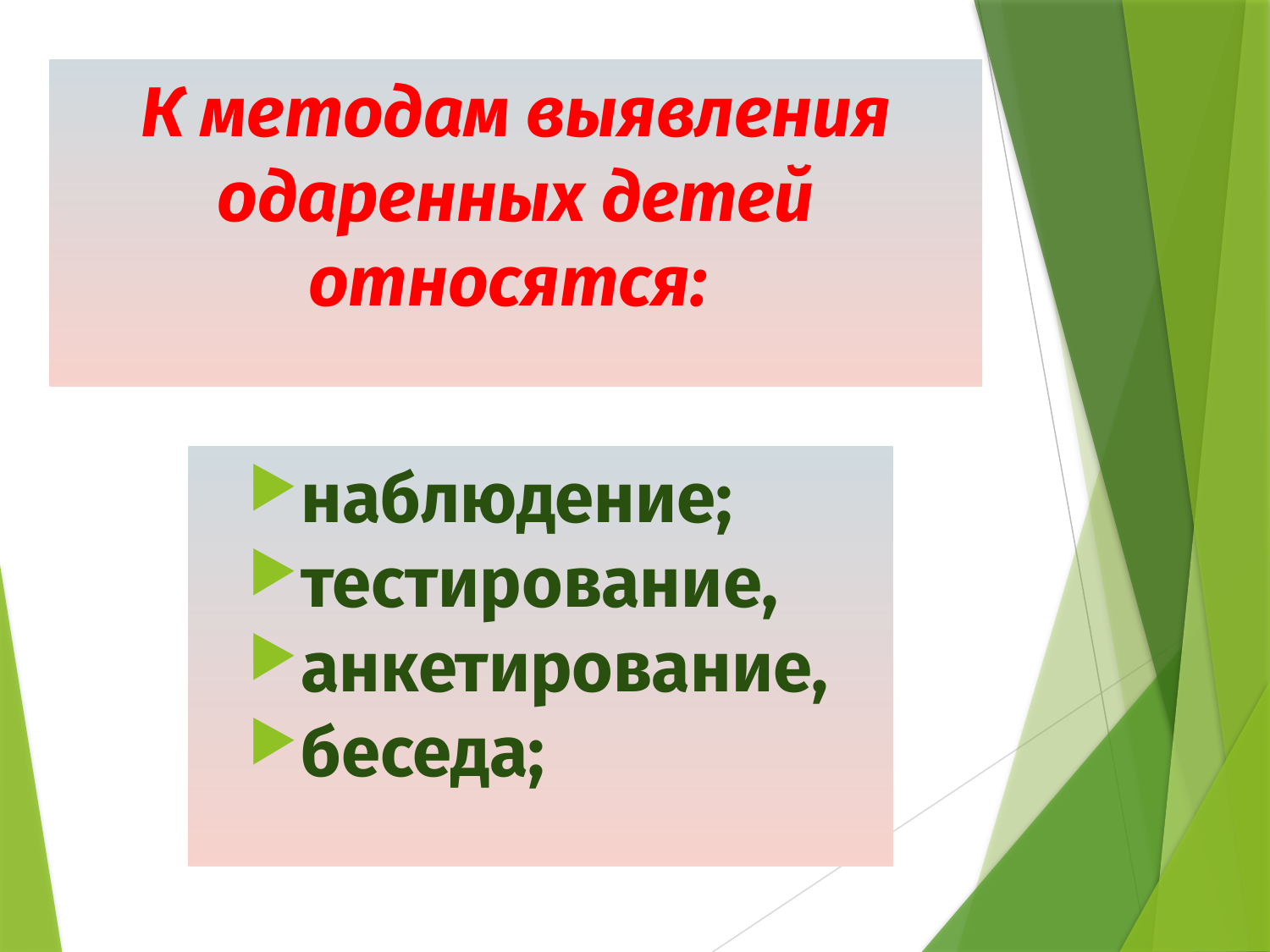

К методам выявления одаренных детей относятся:
наблюдение;
тестирование,
анкетирование,
беседа;